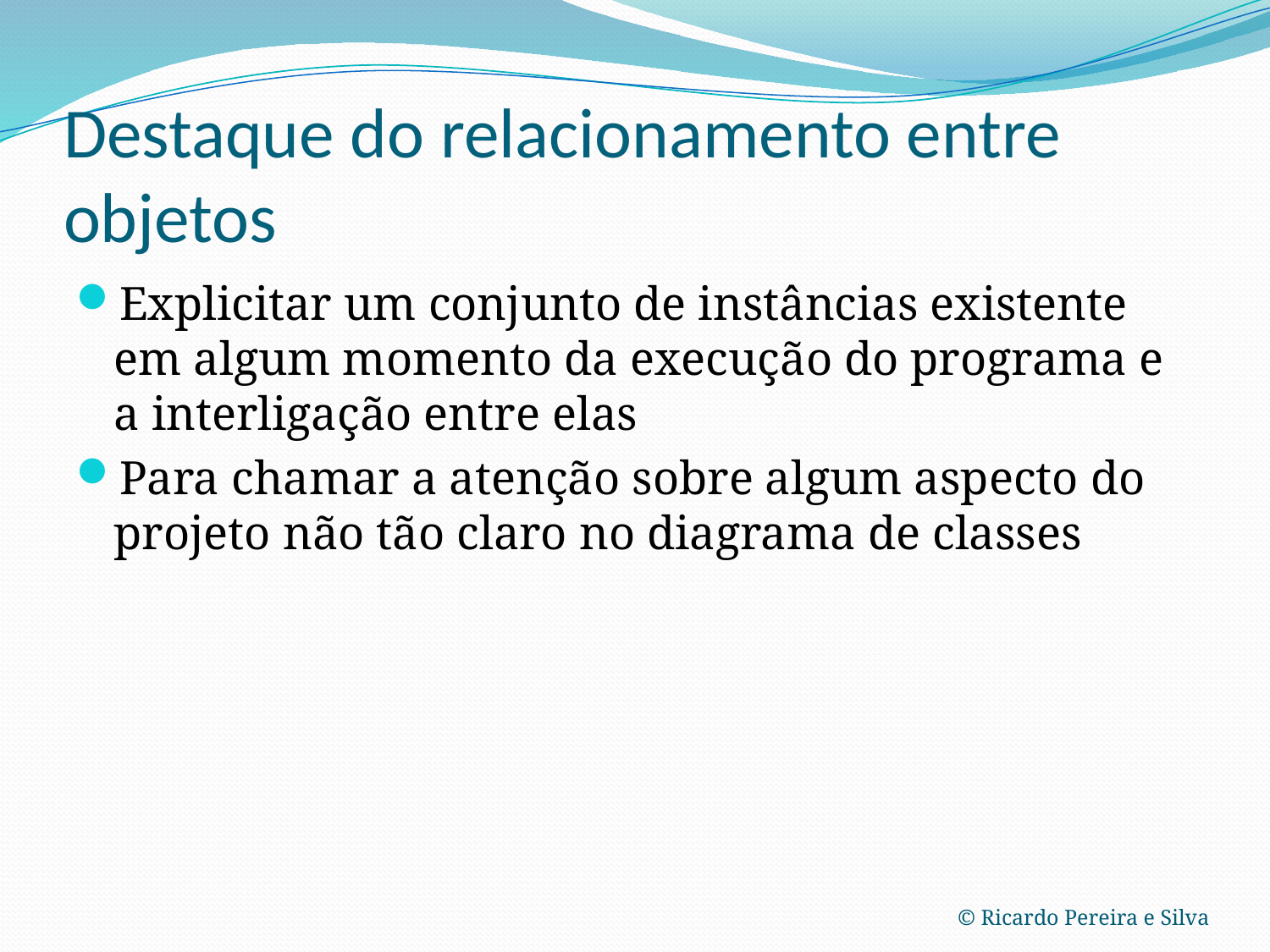

# Destaque do relacionamento entre objetos
Explicitar um conjunto de instâncias existente em algum momento da execução do programa e a interligação entre elas
Para chamar a atenção sobre algum aspecto do projeto não tão claro no diagrama de classes
© Ricardo Pereira e Silva